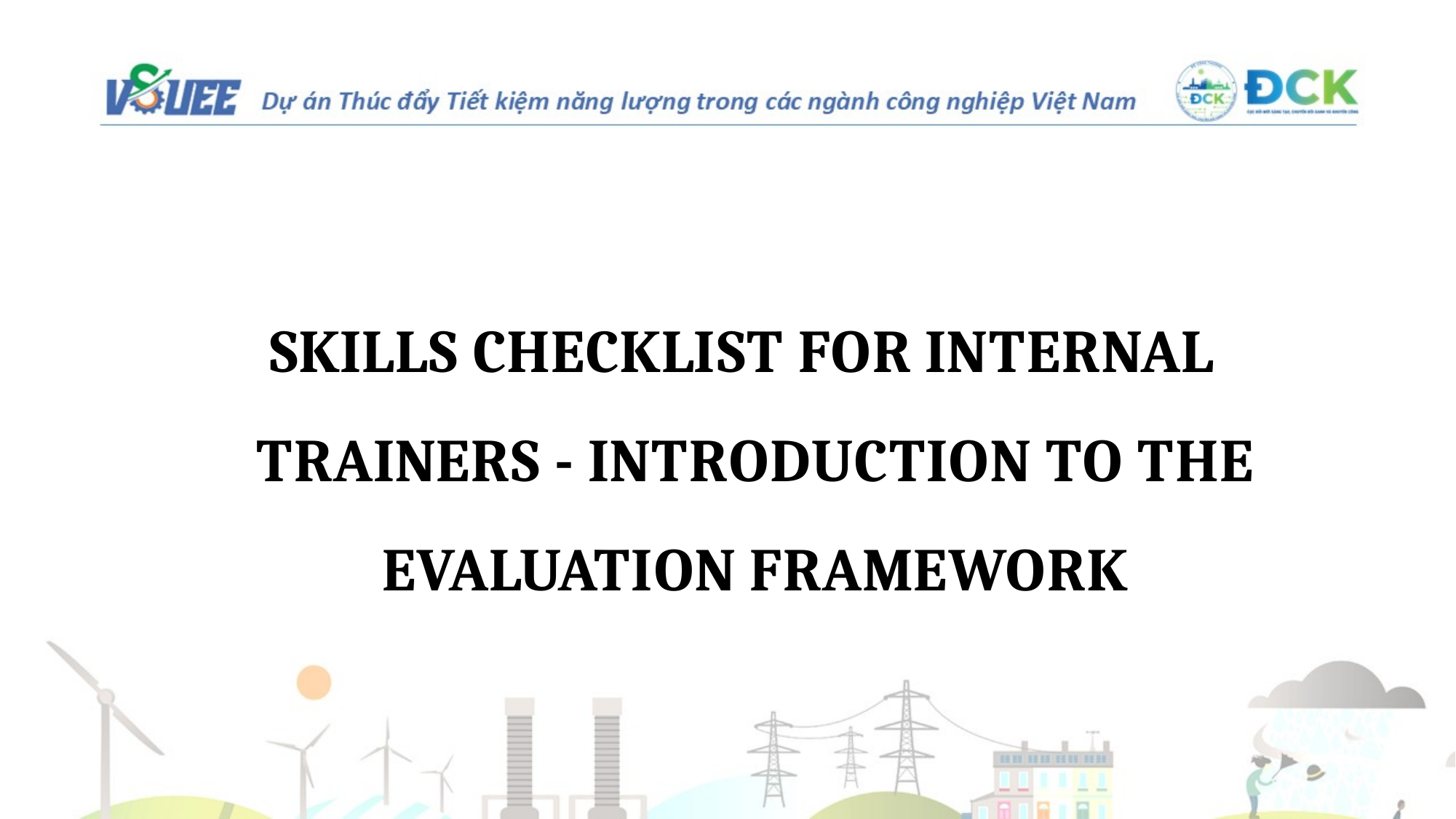

SKILLS CHECKLIST FOR INTERNAL TRAINERS - INTRODUCTION TO THE EVALUATION FRAMEWORK